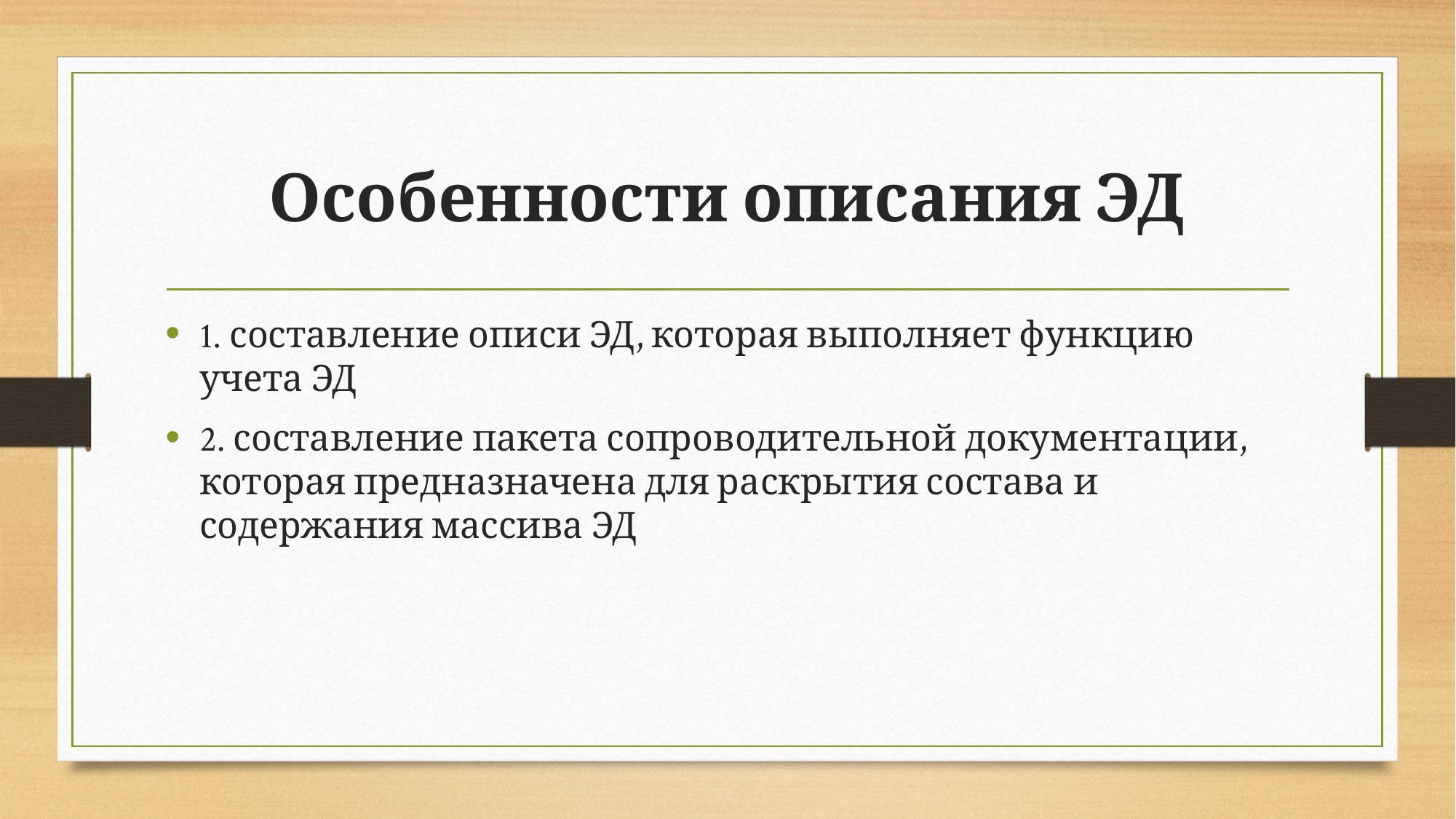

# Особенности описания ЭД
1. составление описи ЭД, которая выполняет функцию учета ЭД
2. составление пакета сопроводительной документации, которая предназначена для раскрытия состава и содержания массива ЭД